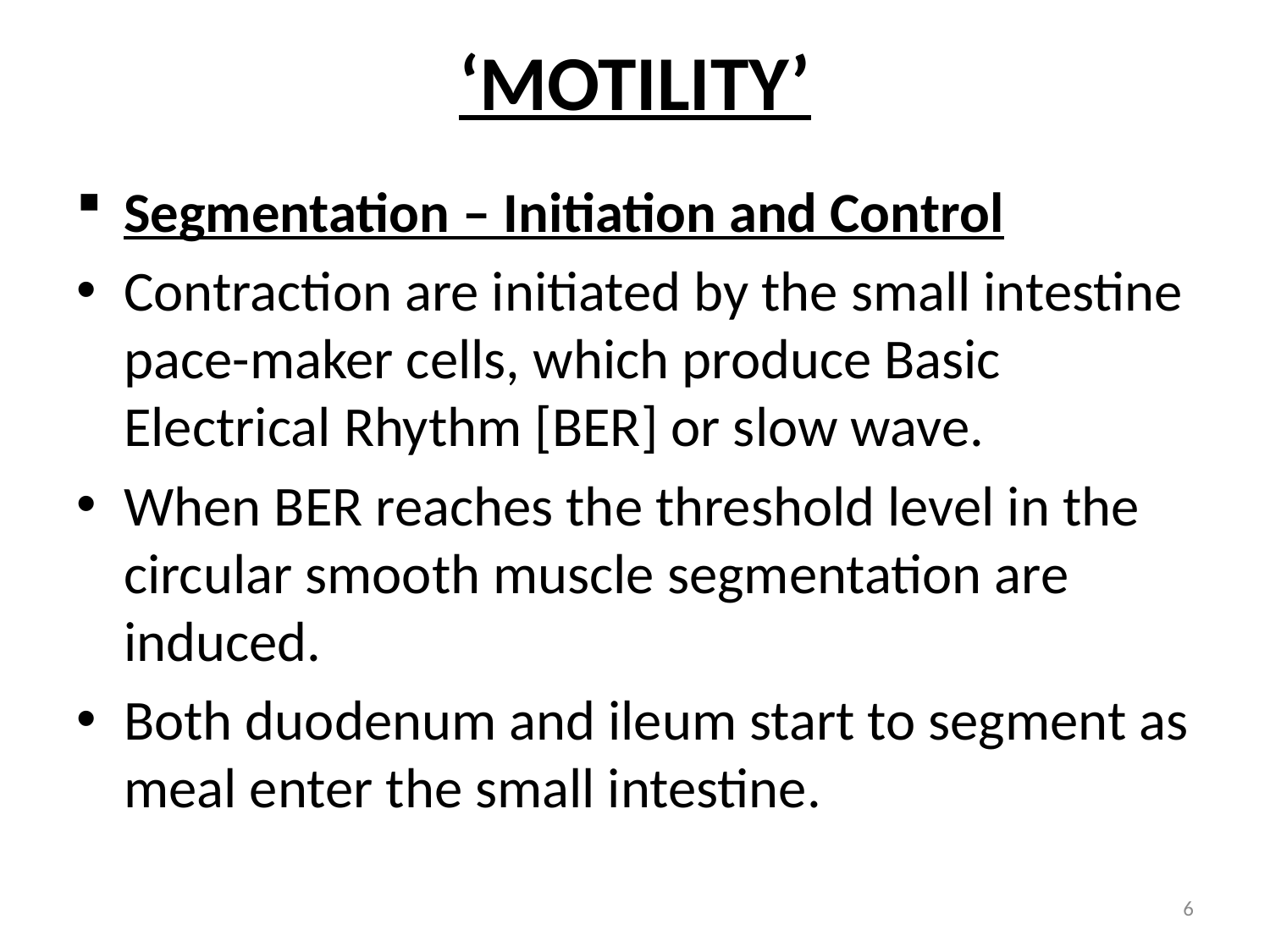

# ‘MOTILITY’
Segmentation – Initiation and Control
Contraction are initiated by the small intestine pace-maker cells, which produce Basic Electrical Rhythm [BER] or slow wave.
When BER reaches the threshold level in the circular smooth muscle segmentation are induced.
Both duodenum and ileum start to segment as meal enter the small intestine.
6